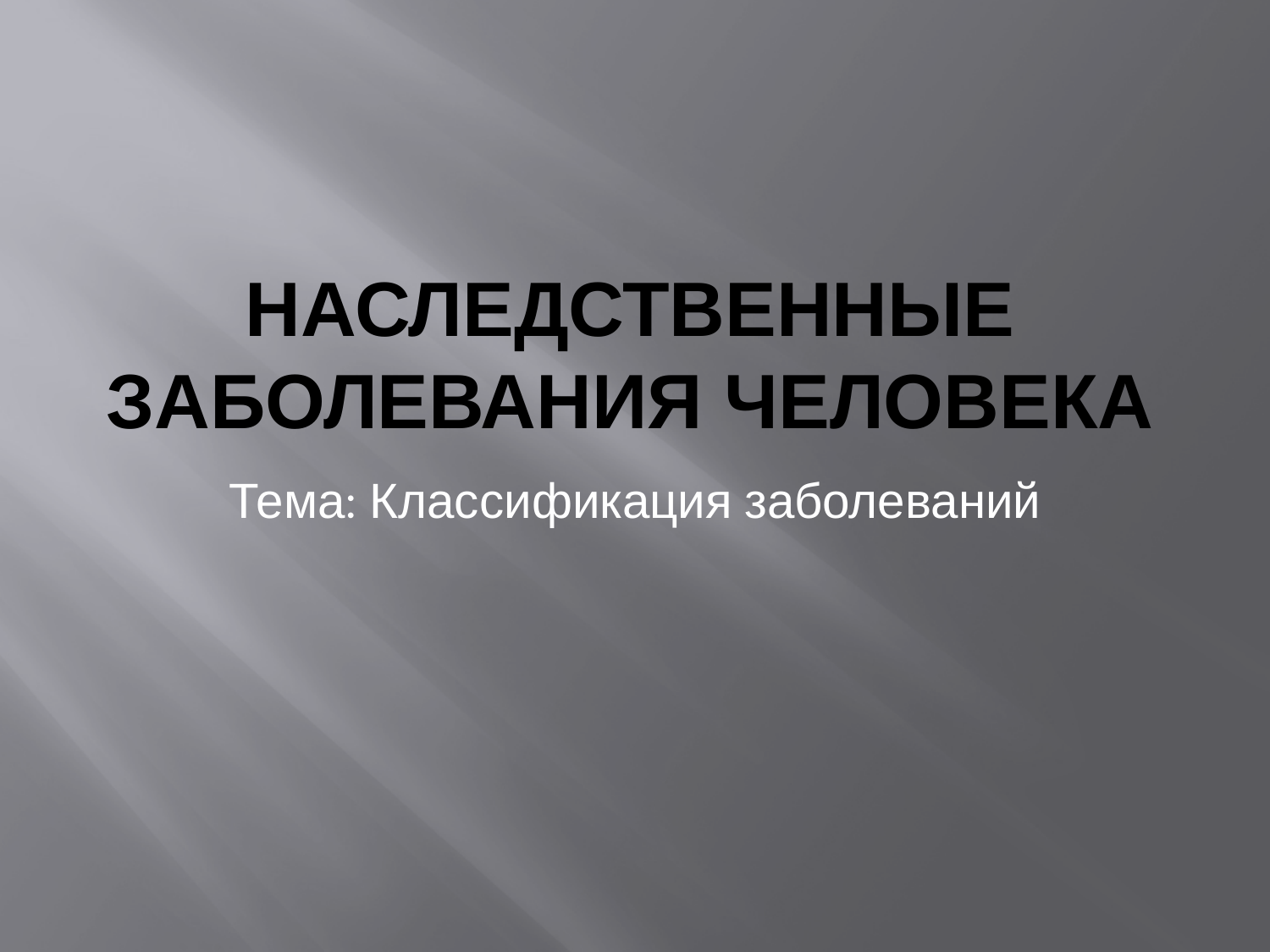

# Наследственные заболевания человека
Тема: Классификация заболеваний